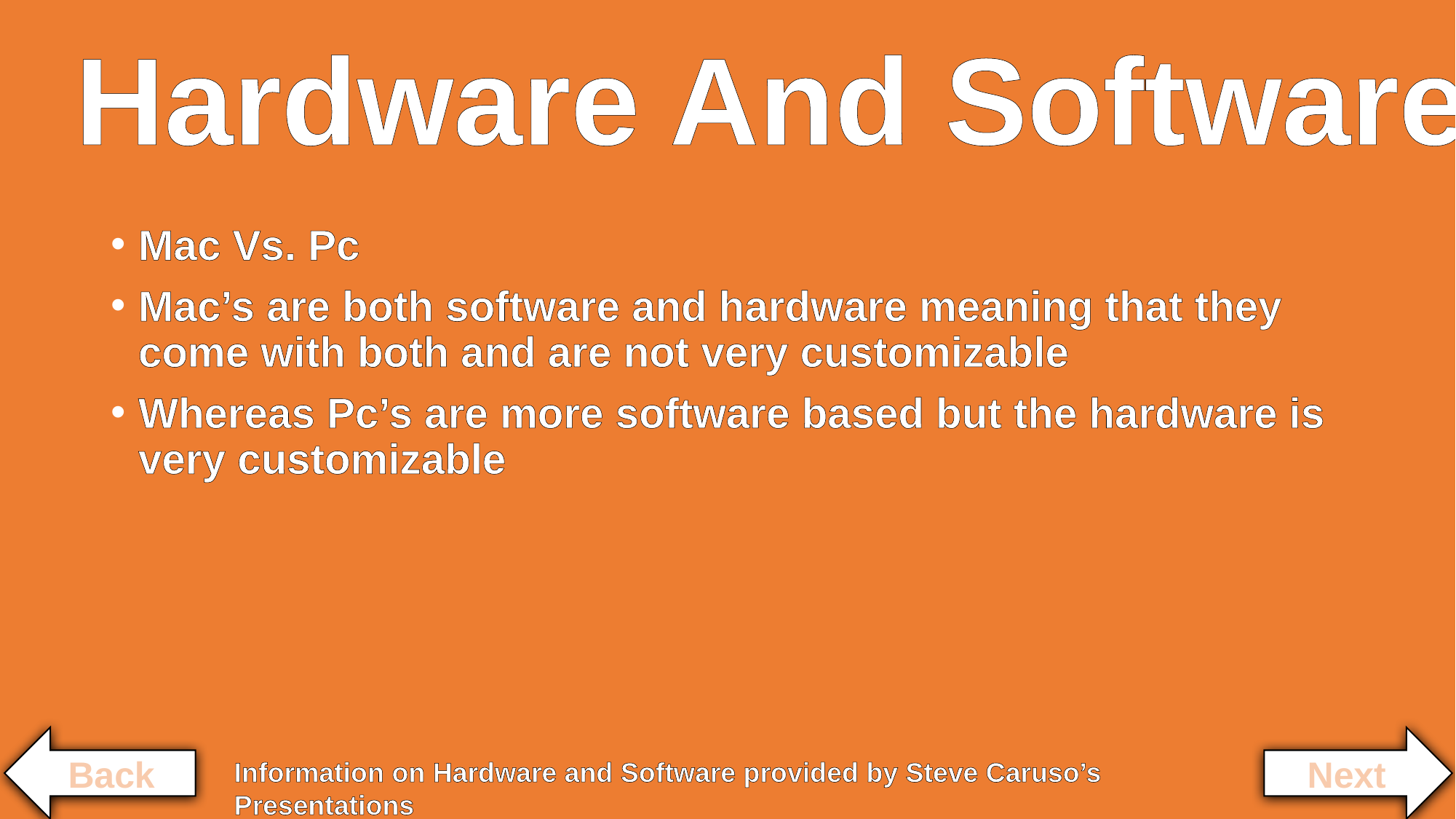

# Hardware And Software
Mac Vs. Pc
Mac’s are both software and hardware meaning that they come with both and are not very customizable
Whereas Pc’s are more software based but the hardware is very customizable

Back
Next
Information on Hardware and Software provided by Steve Caruso’s Presentations